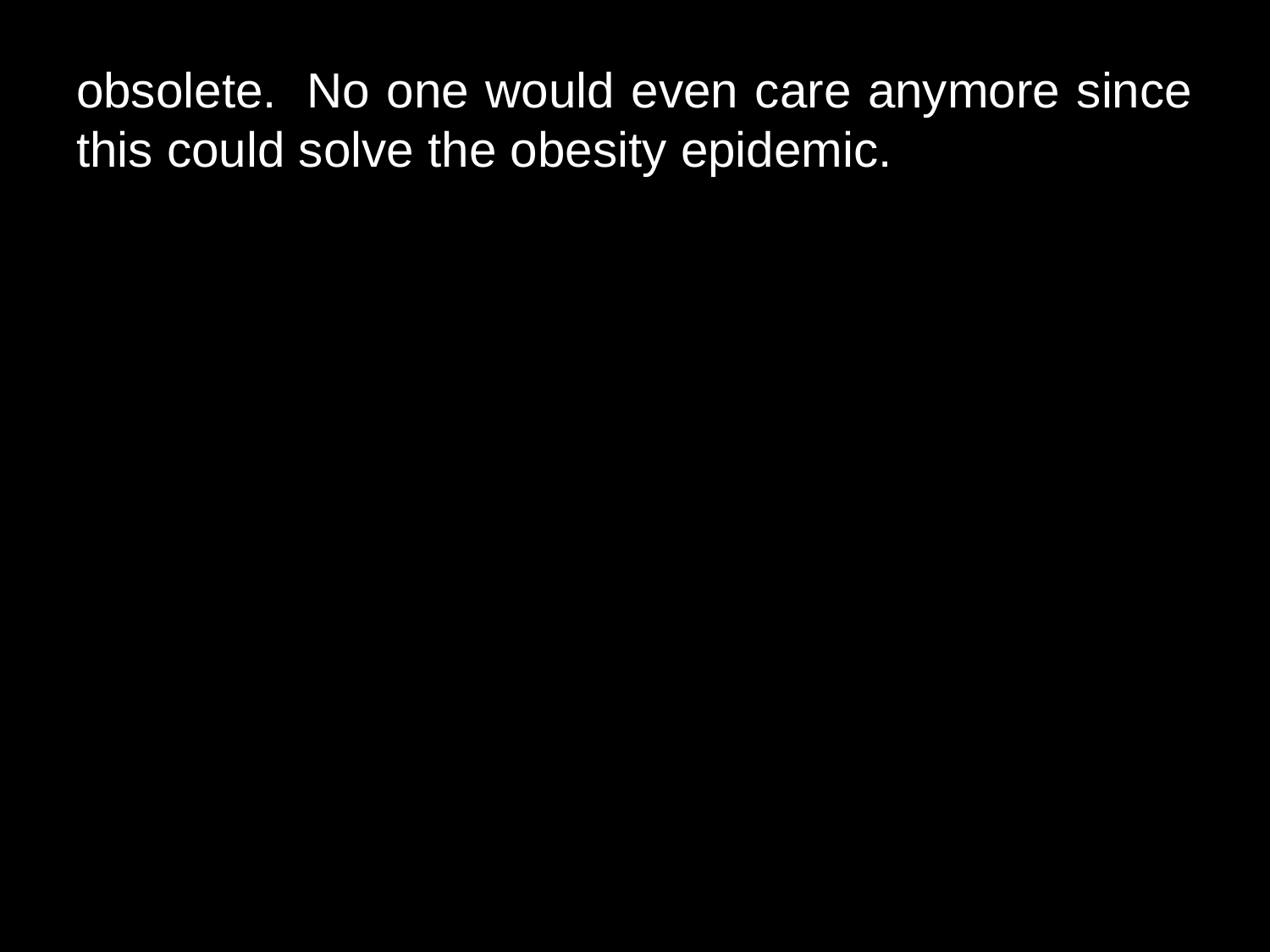

# obsolete.  No one would even care anymore since this could solve the obesity epidemic.